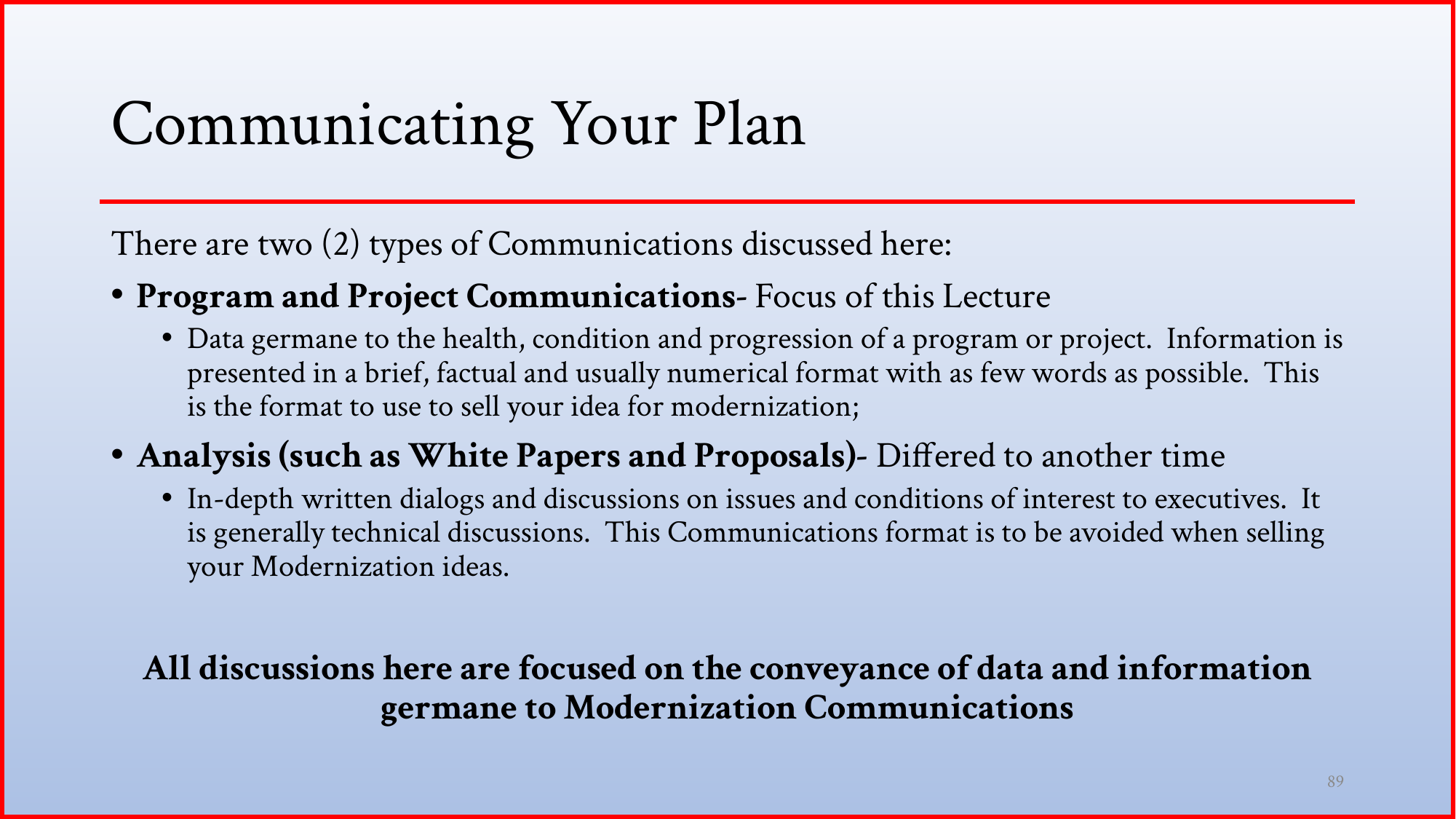

# Communicating Your Plan
There are two (2) types of Communications discussed here:
Program and Project Communications- Focus of this Lecture
Data germane to the health, condition and progression of a program or project.  Information is presented in a brief, factual and usually numerical format with as few words as possible.  This is the format to use to sell your idea for modernization;
Analysis (such as White Papers and Proposals)- Differed to another time
In-depth written dialogs and discussions on issues and conditions of interest to executives.  It is generally technical discussions.  This Communications format is to be avoided when selling your Modernization ideas.

All discussions here are focused on the conveyance of data and information germane to Modernization Communications

89